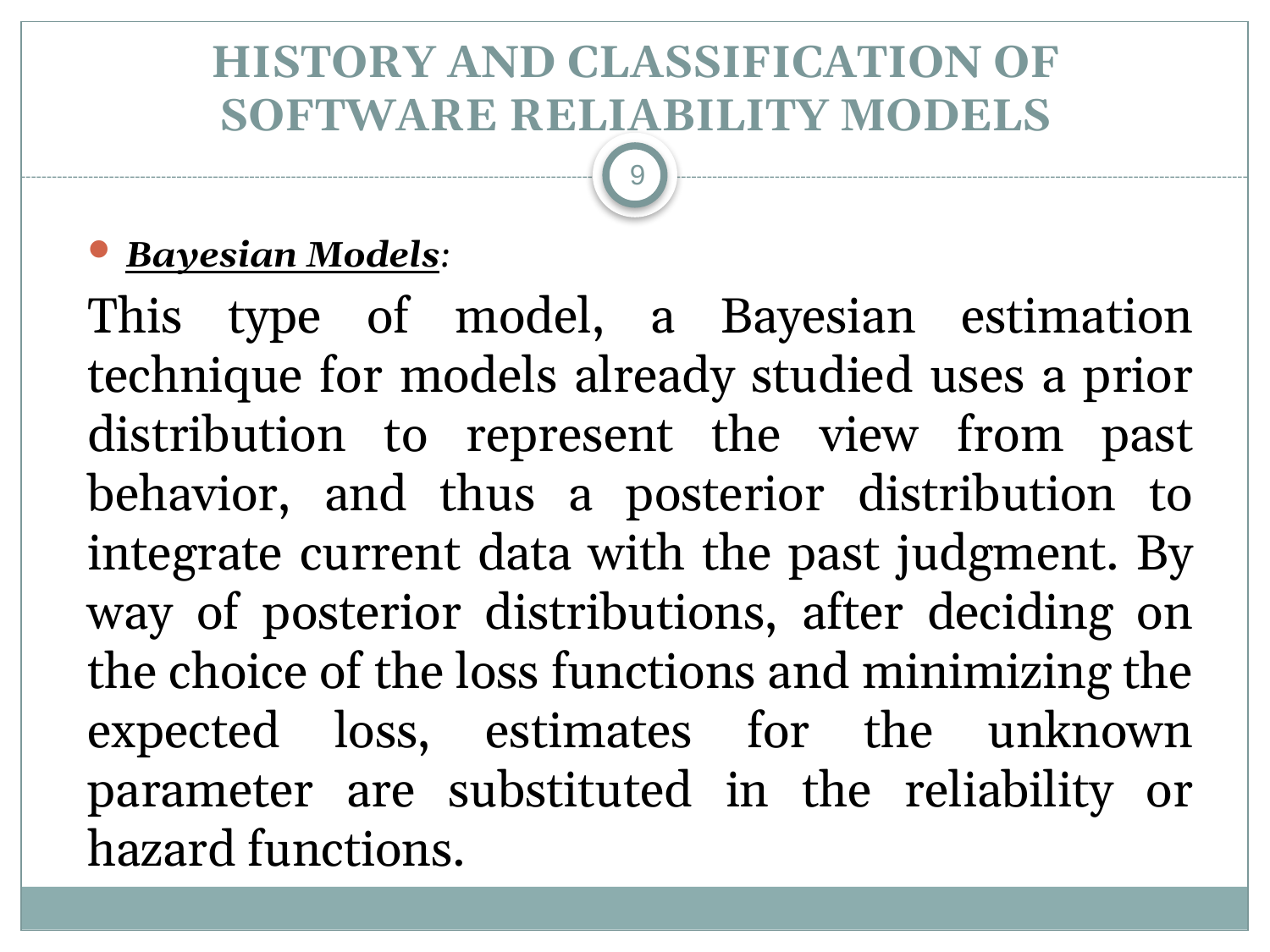

# History and Classification of Software Reliability Models
9

Bayesian Models:
This type of model, a Bayesian estimation technique for models already studied uses a prior distribution to represent the view from past behavior, and thus a posterior distribution to integrate current data with the past judgment. By way of posterior distributions, after deciding on the choice of the loss functions and minimizing the expected loss, estimates for the unknown parameter are substituted in the reliability or hazard functions.